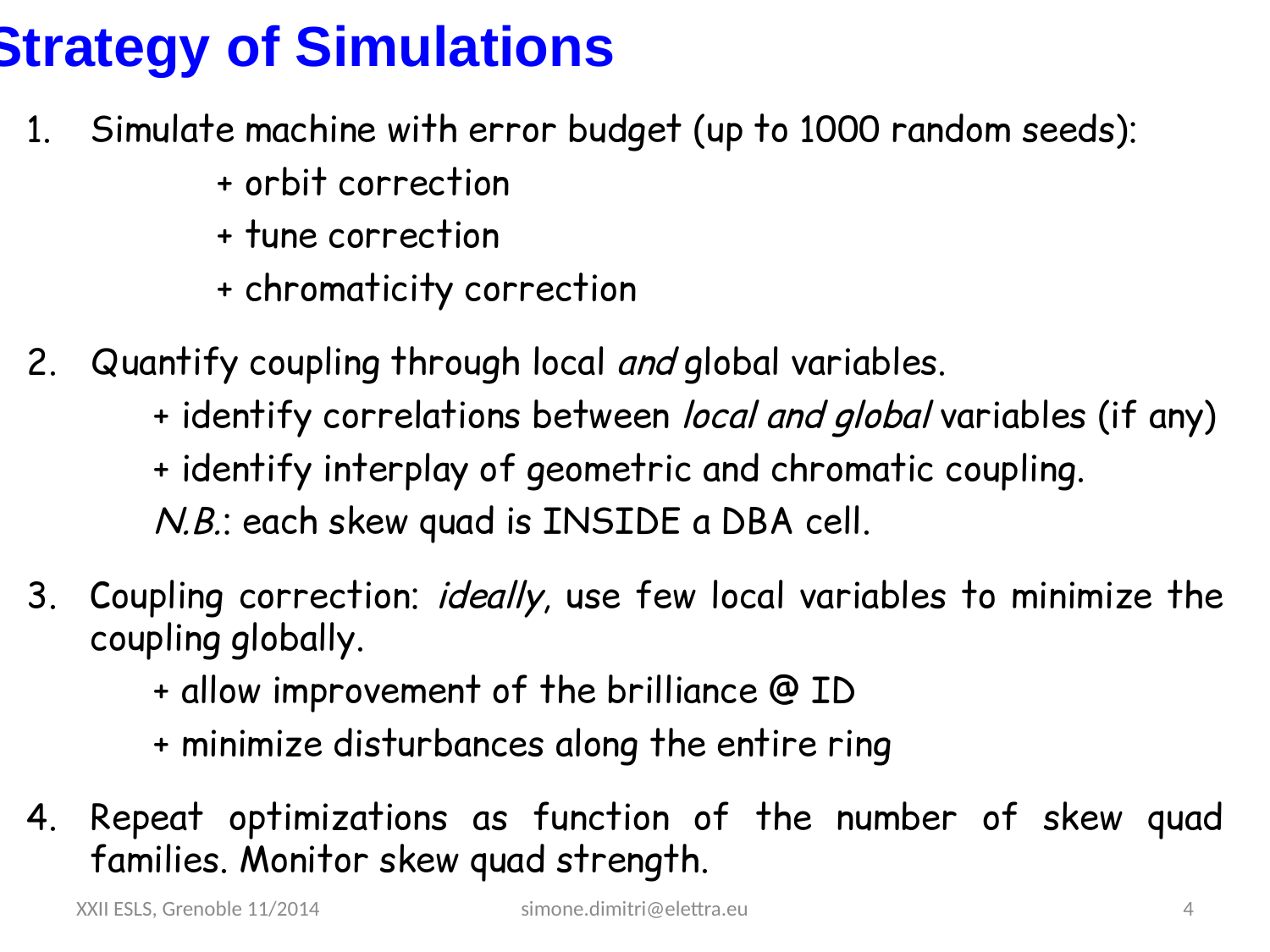

Strategy of Simulations
Simulate machine with error budget (up to 1000 random seeds):
	+ orbit correction
	+ tune correction
	+ chromaticity correction
Quantify coupling through local and global variables.
	+ identify correlations between local and global variables (if any)
	+ identify interplay of geometric and chromatic coupling.
	N.B.: each skew quad is INSIDE a DBA cell.
Coupling correction: ideally, use few local variables to minimize the coupling globally.
	+ allow improvement of the brilliance @ ID
	+ minimize disturbances along the entire ring
Repeat optimizations as function of the number of skew quad families. Monitor skew quad strength.
XXII ESLS, Grenoble 11/2014
simone.dimitri@elettra.eu
4